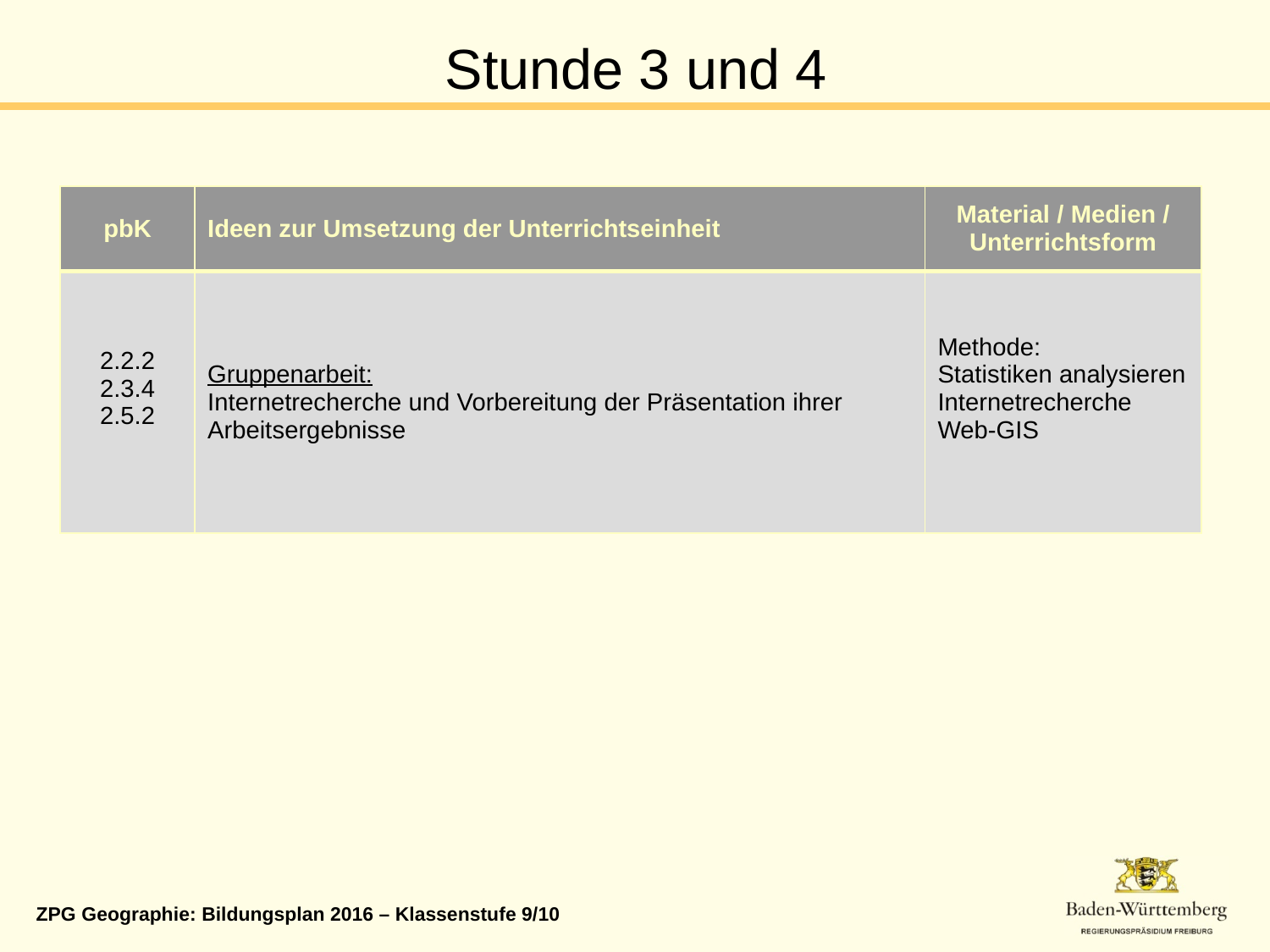

# Stunde 3 und 4
| pbK | Ideen zur Umsetzung der Unterrichtseinheit | Material / Medien / Unterrichtsform |
| --- | --- | --- |
| 2.2.2 2.3.4 2.5.2 | Gruppenarbeit: Internetrecherche und Vorbereitung der Präsentation ihrer Arbeitsergebnisse | Methode: Statistiken analysieren Internetrecherche Web-GIS |